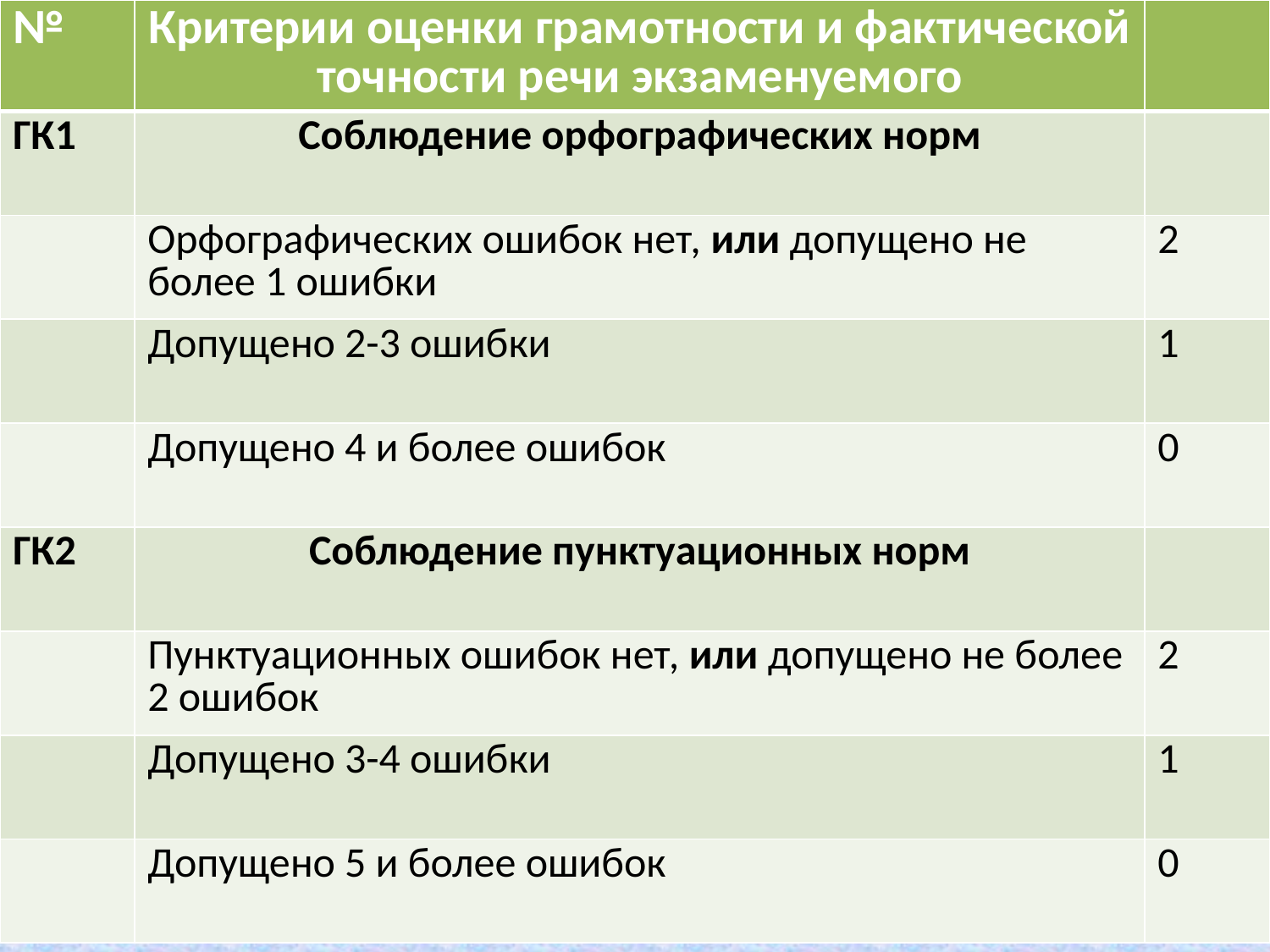

| № | Критерии оценки грамотности и фактической точности речи экзаменуемого |  |
| --- | --- | --- |
| ГК1 | Соблюдение орфографических норм |  |
|  | Орфографических ошибок нет, или допущено не более 1 ошибки | 2 |
|  | Допущено 2-3 ошибки | 1 |
|  | Допущено 4 и более ошибок | 0 |
| ГК2 | Соблюдение пунктуационных норм |  |
|  | Пунктуационных ошибок нет, или допущено не более 2 ошибок | 2 |
|  | Допущено 3-4 ошибки | 1 |
|  | Допущено 5 и более ошибок | 0 |